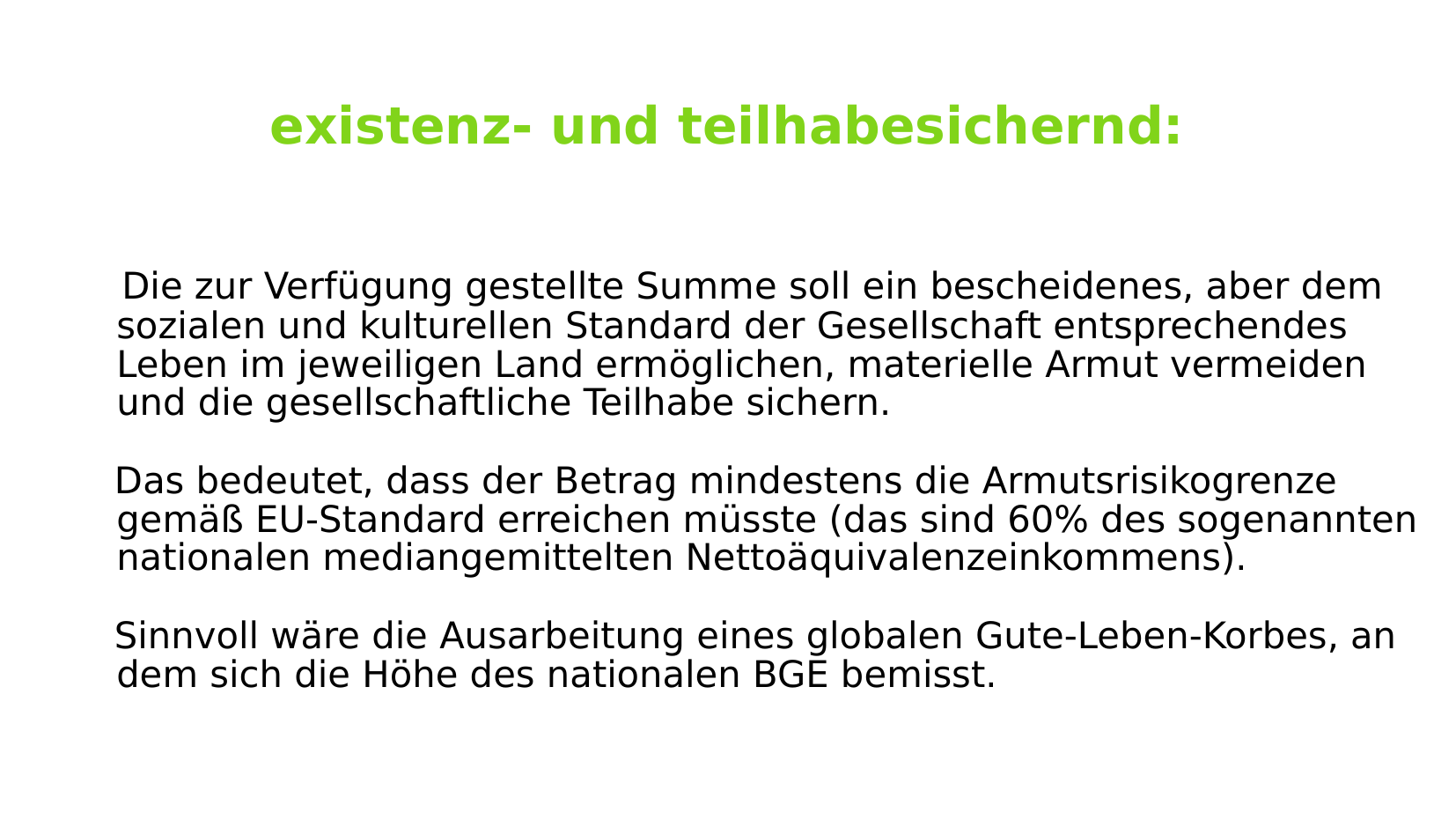

# existenz- und teilhabesichernd:

    Die zur Verfügung gestellte Summe soll ein bescheidenes, aber dem sozialen und kulturellen Standard der Gesellschaft entsprechendes Leben im jeweiligen Land ermöglichen, materielle Armut vermeiden und die gesellschaftliche Teilhabe sichern.

    Das bedeutet, dass der Betrag mindestens die Armutsrisikogrenze gemäß EU-Standard erreichen müsste (das sind 60% des sogenannten nationalen mediangemittelten Nettoäquivalenzeinkommens).

    Sinnvoll wäre die Ausarbeitung eines globalen Gute-Leben-Korbes, an dem sich die Höhe des nationalen BGE bemisst.